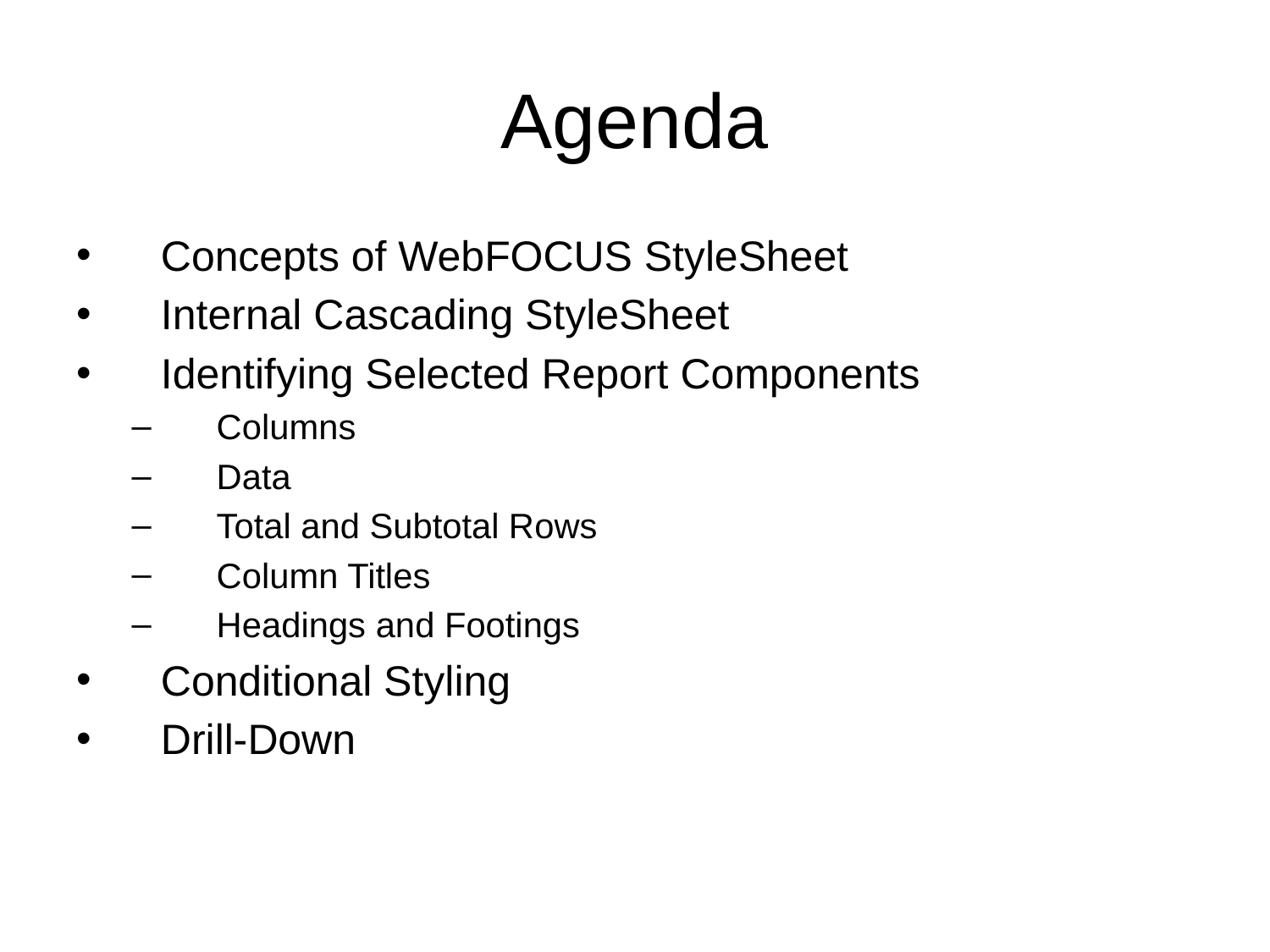

# Agenda
Concepts of WebFOCUS StyleSheet
Internal Cascading StyleSheet
Identifying Selected Report Components
Columns
Data
Total and Subtotal Rows
Column Titles
Headings and Footings
Conditional Styling
Drill-Down